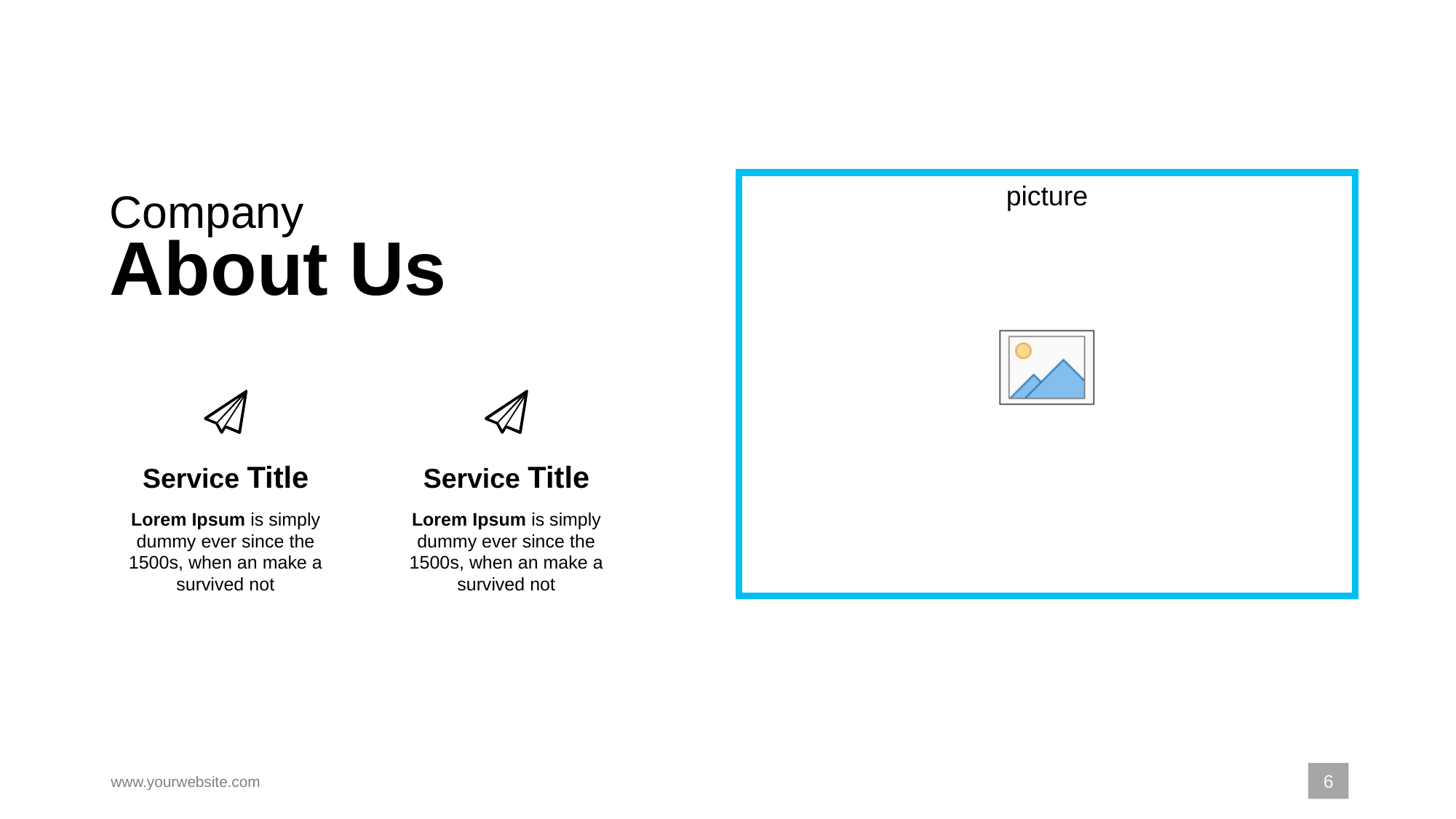

Company
About Us

Service Title
Lorem Ipsum is simply dummy ever since the 1500s, when an make a survived not

Service Title
Lorem Ipsum is simply dummy ever since the 1500s, when an make a survived not
6
www.yourwebsite.com